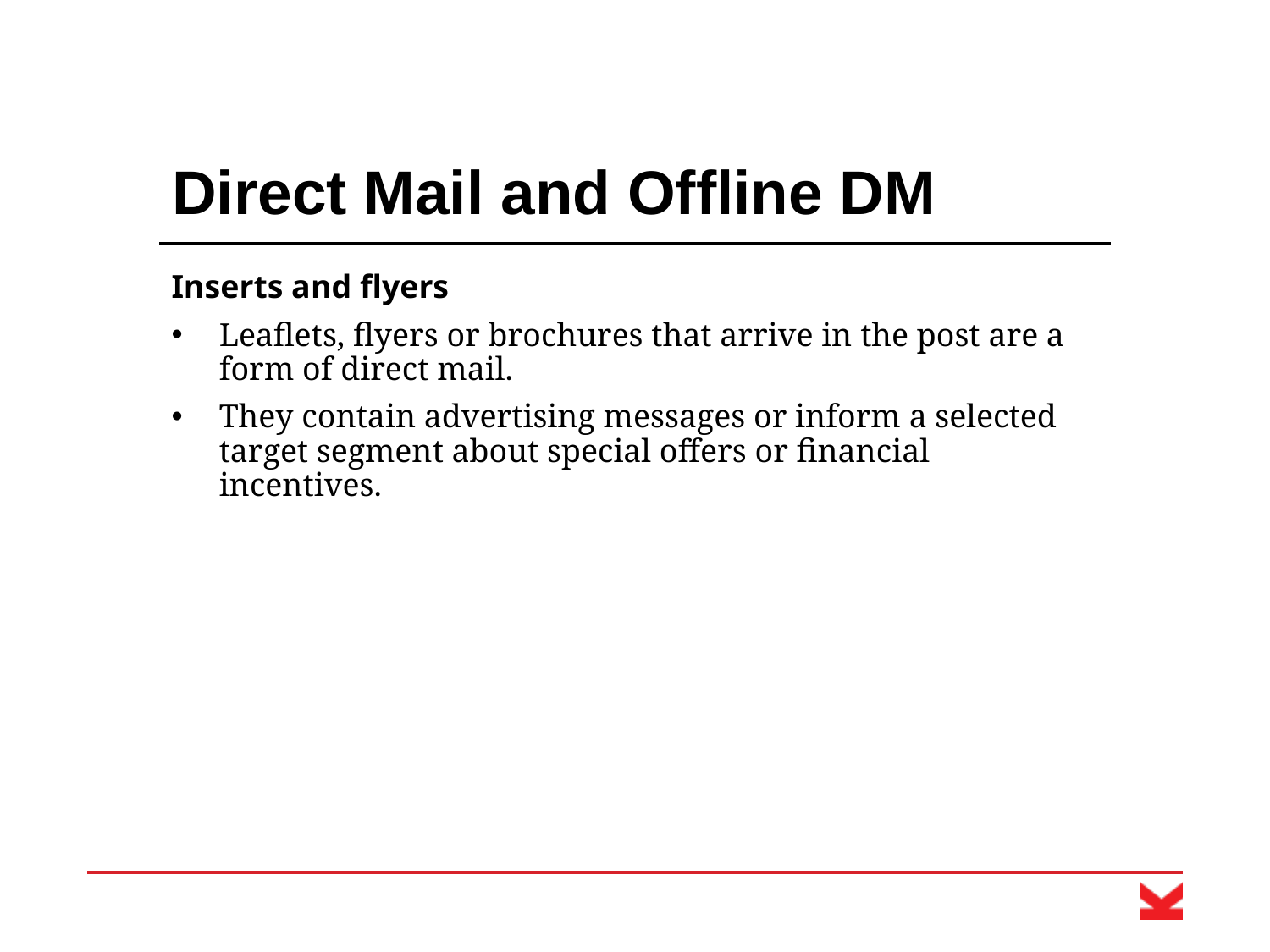

# Direct Mail and Offline DM
Inserts and flyers
Leaflets, flyers or brochures that arrive in the post are a form of direct mail.
They contain advertising messages or inform a selected target segment about special offers or financial incentives.